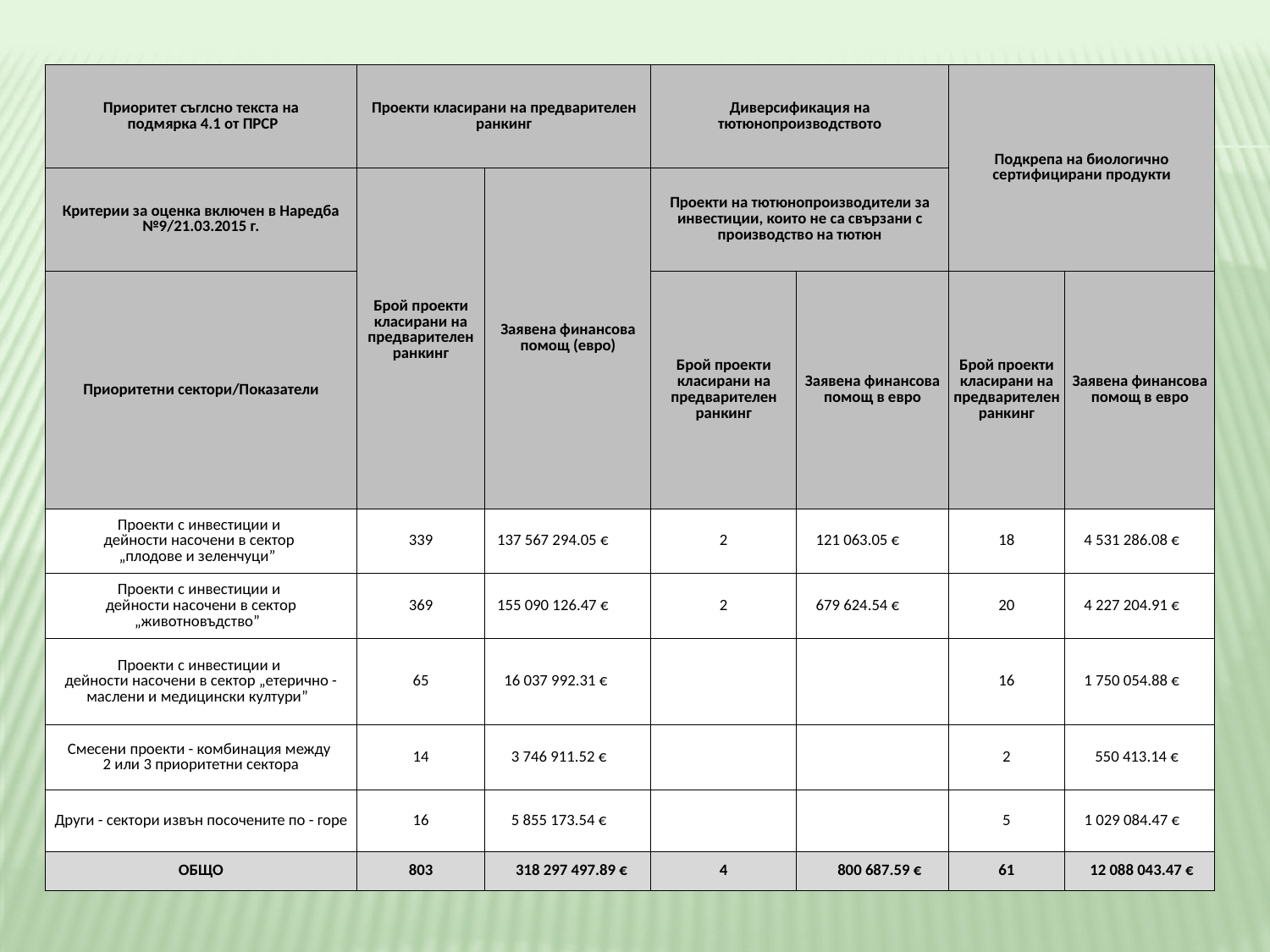

#
| Приоритет съглсно текста на подмярка 4.1 от ПРСР | Проекти класирани на предварителен ранкинг |  | Диверсификация на тютюнопроизводството |  | Подкрепа на биологично сертифицирани продукти |  |
| --- | --- | --- | --- | --- | --- | --- |
| Критерии за оценка включен в Наредба №9/21.03.2015 г. | Брой проекти класирани на предварителен ранкинг | Заявена финансова помощ (евро) | Проекти на тютюнопроизводители за инвестиции, които не са свързани с производство на тютюн |  |  |  |
| Приоритетни сектори/Показатели |  |  | Брой проекти класирани на предварителен ранкинг | Заявена финансова помощ в евро | Брой проекти класирани на предварителен ранкинг | Заявена финансова помощ в евро |
| Проекти с инвестиции и дейности насочени в сектор „плодове и зеленчуци” | 339 | 137 567 294.05 € | 2 | 121 063.05 € | 18 | 4 531 286.08 € |
| Проекти с инвестиции и дейности насочени в сектор „животновъдство” | 369 | 155 090 126.47 € | 2 | 679 624.54 € | 20 | 4 227 204.91 € |
| Проекти с инвестиции и дейности насочени в сектор „етерично - маслени и медицински култури” | 65 | 16 037 992.31 € |  |  | 16 | 1 750 054.88 € |
| Смесени проекти - комбинация между 2 или 3 приоритетни сектора | 14 | 3 746 911.52 € |  |  | 2 | 550 413.14 € |
| Други - сектори извън посочените по - горе | 16 | 5 855 173.54 € |  |  | 5 | 1 029 084.47 € |
| ОБЩО | 803 | 318 297 497.89 € | 4 | 800 687.59 € | 61 | 12 088 043.47 € |